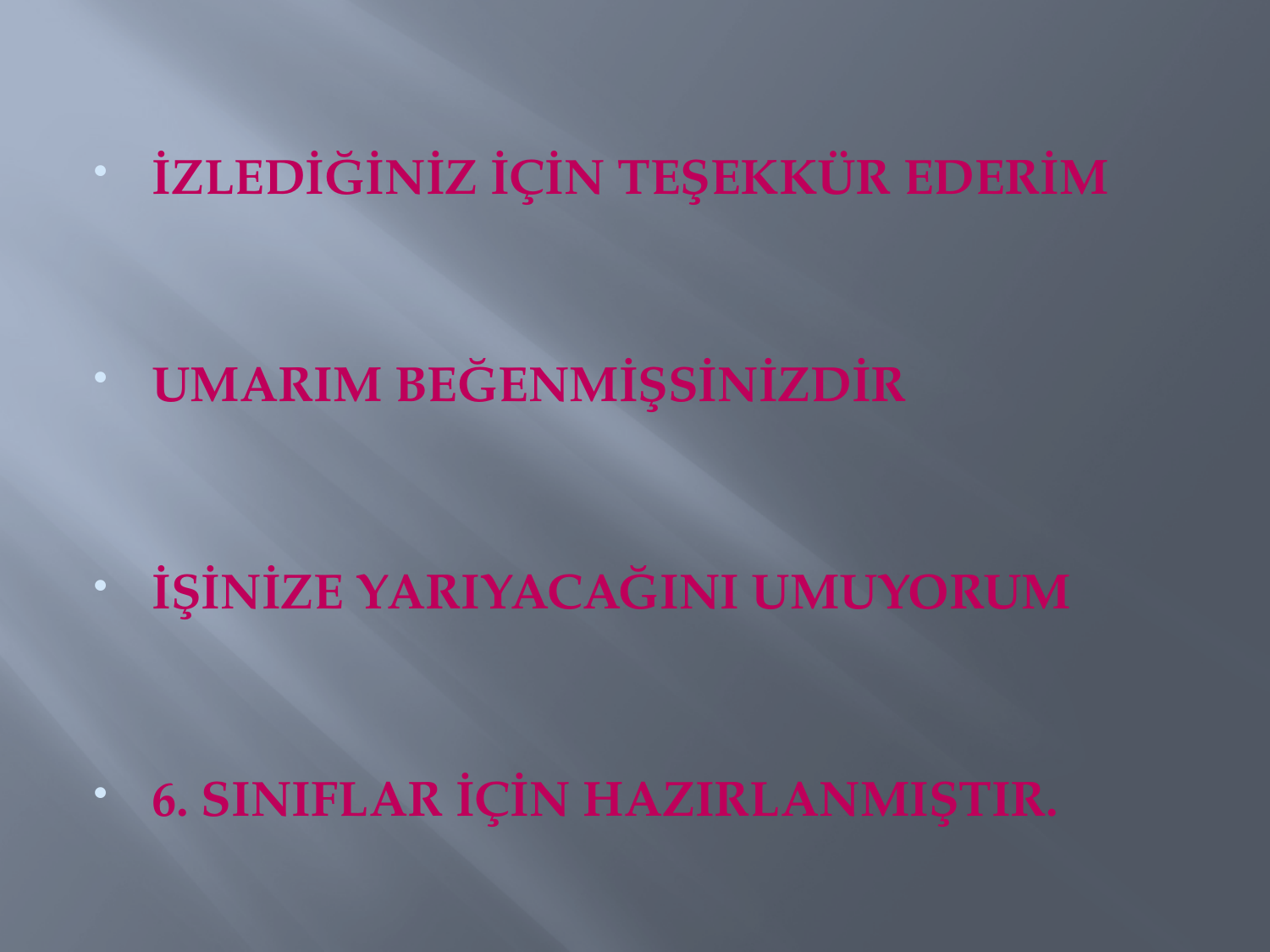

İZLEDİĞİNİZ İÇİN TEŞEKKÜR EDERİM

UMARIM BEĞENMİŞSİNİZDİR

İŞİNİZE YARIYACAĞINI UMUYORUM

6. sınıflar için hazırlanmıştır.